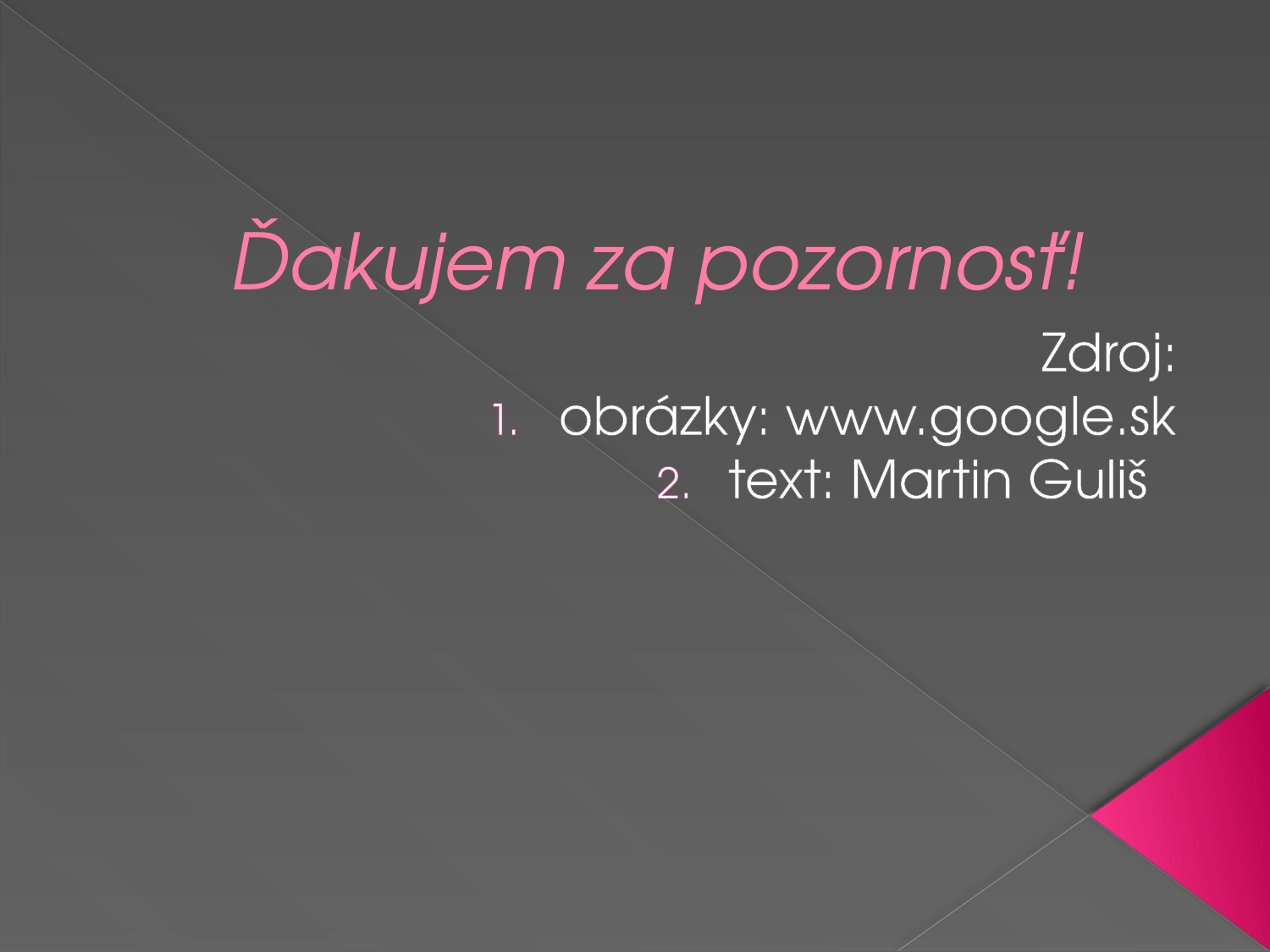

# Ďakujem za pozornosť!
Zdroj:
obrázky: www.google.sk
text: Martin Guliš